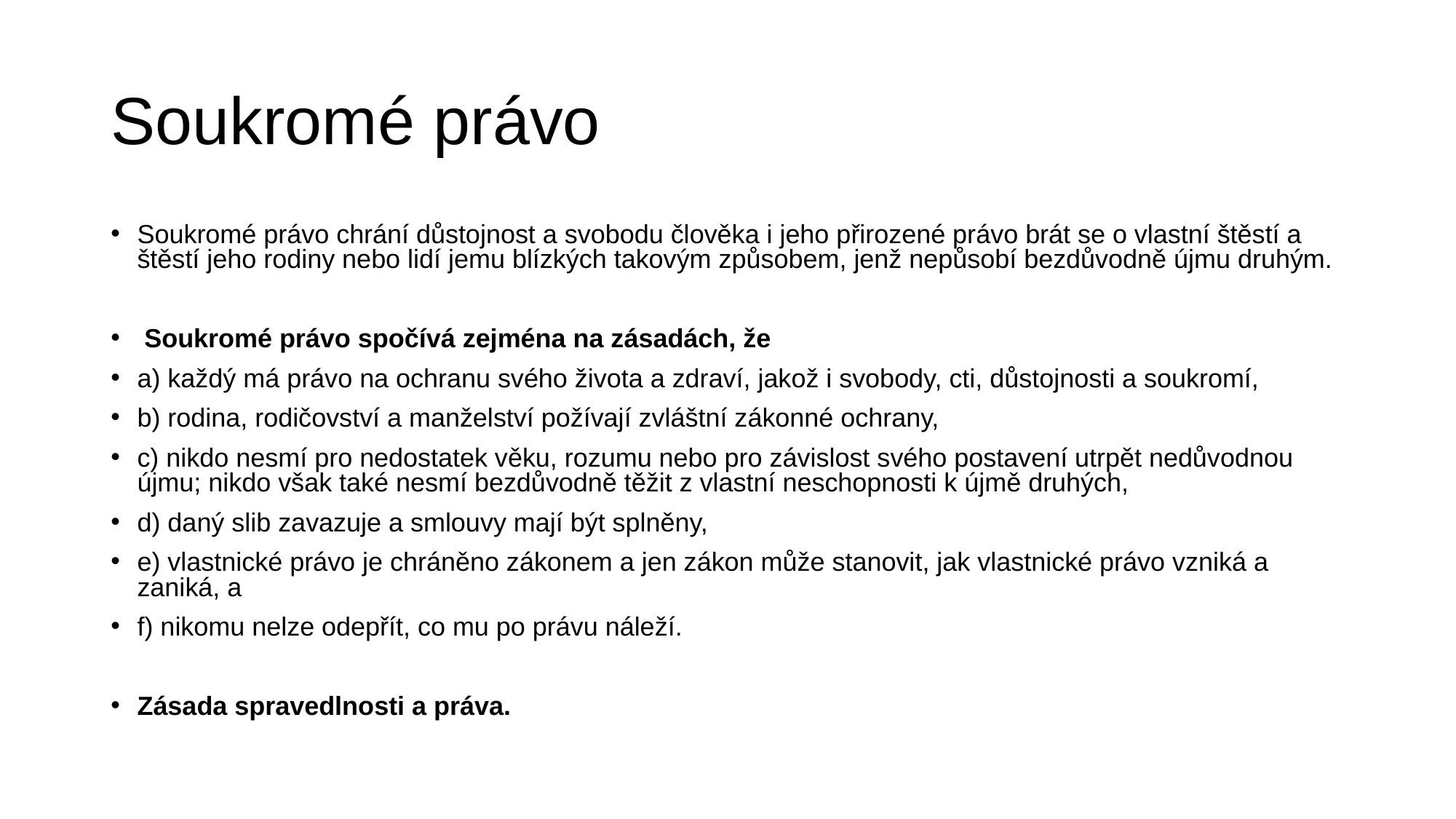

Soukromé právo
Soukromé právo chrání důstojnost a svobodu člověka i jeho přirozené právo brát se o vlastní štěstí a štěstí jeho rodiny nebo lidí jemu blízkých takovým způsobem, jenž nepůsobí bezdůvodně újmu druhým.

 Soukromé právo spočívá zejména na zásadách, že
a) každý má právo na ochranu svého života a zdraví, jakož i svobody, cti, důstojnosti a soukromí,
b) rodina, rodičovství a manželství požívají zvláštní zákonné ochrany,
c) nikdo nesmí pro nedostatek věku, rozumu nebo pro závislost svého postavení utrpět nedůvodnou újmu; nikdo však také nesmí bezdůvodně těžit z vlastní neschopnosti k újmě druhých,
d) daný slib zavazuje a smlouvy mají být splněny,
e) vlastnické právo je chráněno zákonem a jen zákon může stanovit, jak vlastnické právo vzniká a zaniká, a
f) nikomu nelze odepřít, co mu po právu náleží.

Zásada spravedlnosti a práva.